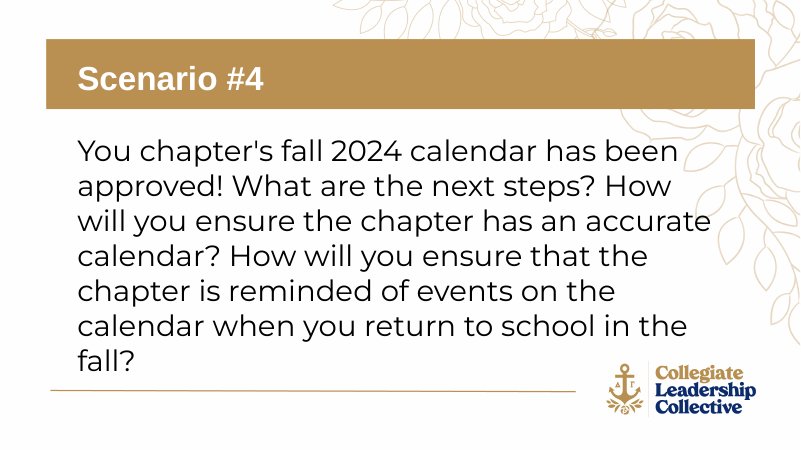

Scenario #4
You chapter's fall 2024 calendar has been approved! What are the next steps? How will you ensure the chapter has an accurate calendar? How will you ensure that the chapter is reminded of events on the calendar when you return to school in the fall?